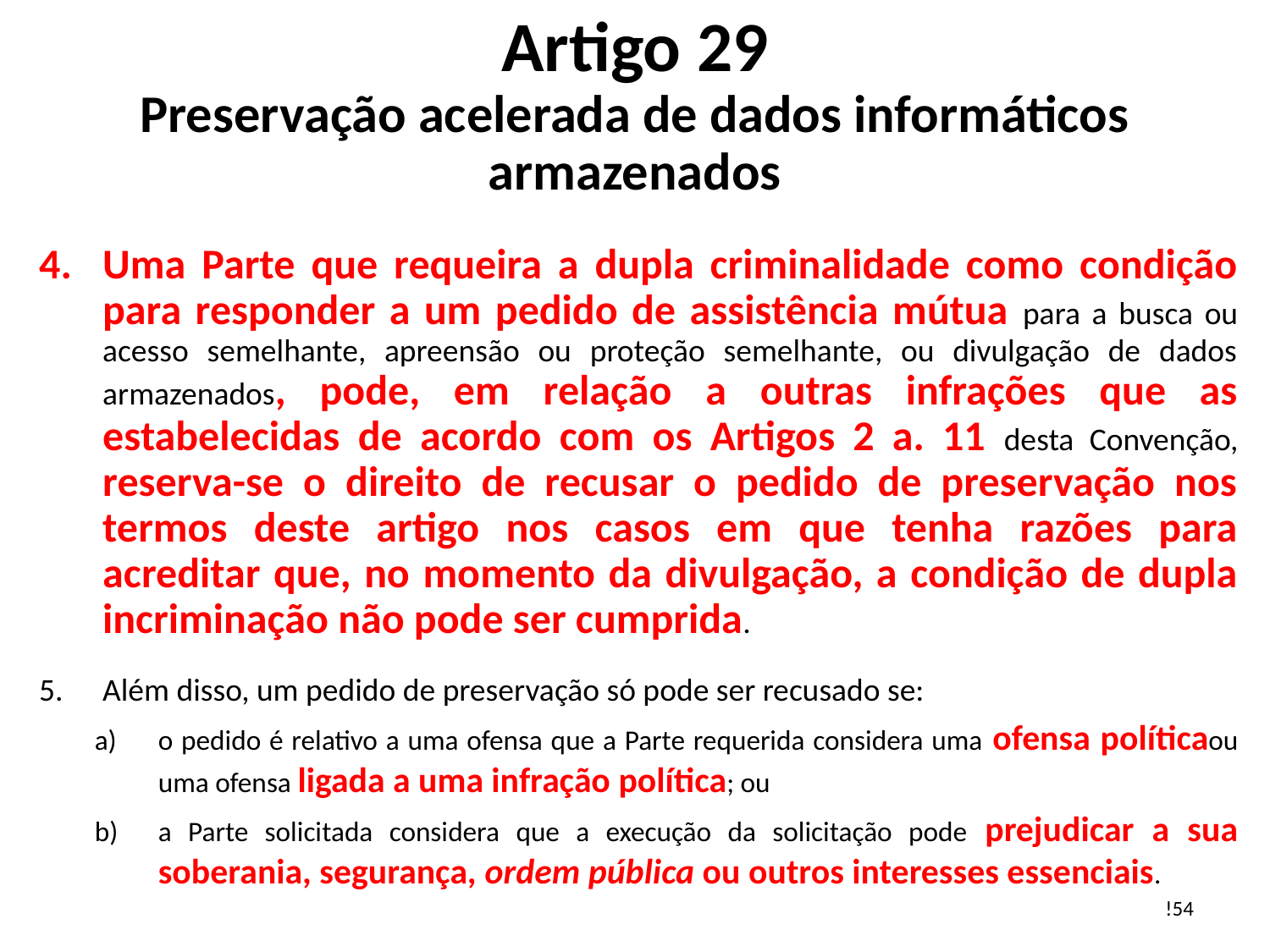

# Artigo 29 Preservação acelerada de dados informáticos armazenados
Uma Parte que requeira a dupla criminalidade como condição para responder a um pedido de assistência mútua para a busca ou acesso semelhante, apreensão ou proteção semelhante, ou divulgação de dados armazenados, pode, em relação a outras infrações que as estabelecidas de acordo com os Artigos 2 a. 11 desta Convenção, reserva-se o direito de recusar o pedido de preservação nos termos deste artigo nos casos em que tenha razões para acreditar que, no momento da divulgação, a condição de dupla incriminação não pode ser cumprida.
Além disso, um pedido de preservação só pode ser recusado se:
o pedido é relativo a uma ofensa que a Parte requerida considera uma ofensa políticaou uma ofensa ligada a uma infração política; ou
a Parte solicitada considera que a execução da solicitação pode prejudicar a sua soberania, segurança, ordem pública ou outros interesses essenciais.
!54